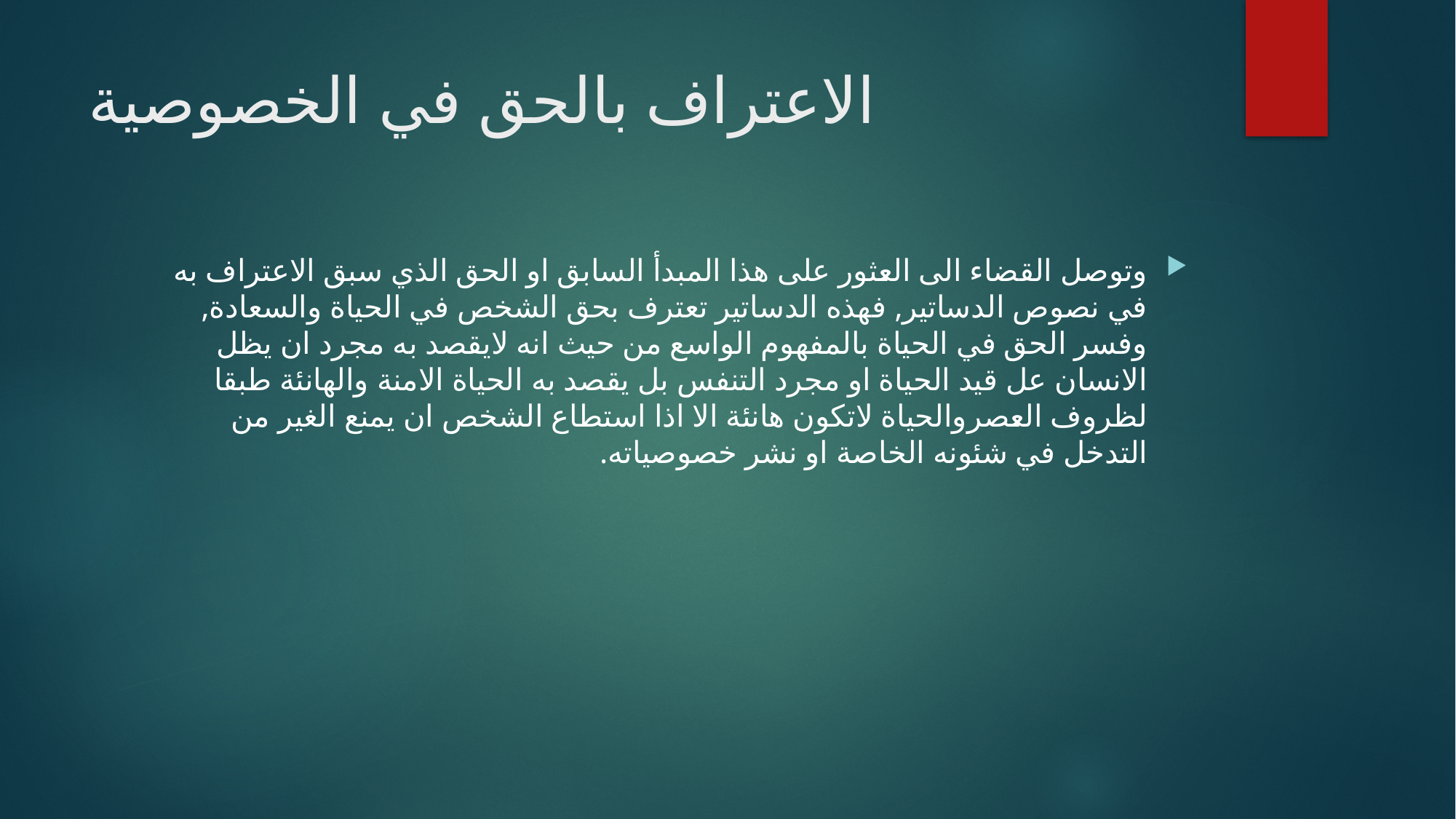

# الاعتراف بالحق في الخصوصية
وتوصل القضاء الى العثور على هذا المبدأ السابق او الحق الذي سبق الاعتراف به في نصوص الدساتير, فهذه الدساتير تعترف بحق الشخص في الحياة والسعادة, وفسر الحق في الحياة بالمفهوم الواسع من حيث انه لايقصد به مجرد ان يظل الانسان عل قيد الحياة او مجرد التنفس بل يقصد به الحياة الامنة والهانئة طبقا لظروف العصروالحياة لاتكون هانئة الا اذا استطاع الشخص ان يمنع الغير من التدخل في شئونه الخاصة او نشر خصوصياته.